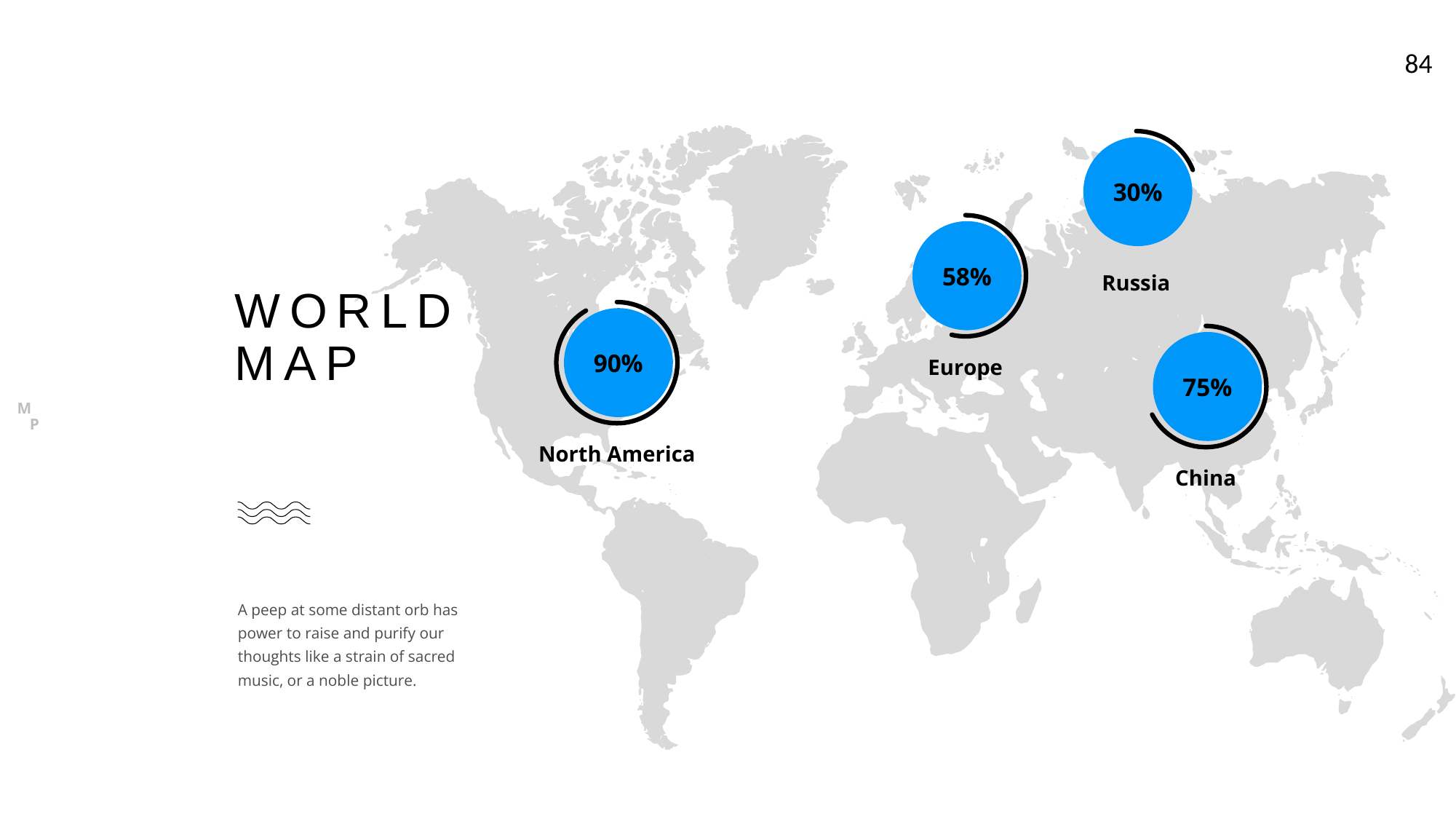

84
MAPS

30%
Russia

58%
Europe
# WORLD MAP

90%
North America

75%
China

A peep at some distant orb has power to raise and purify our thoughts like a strain of sacred music, or a noble picture.